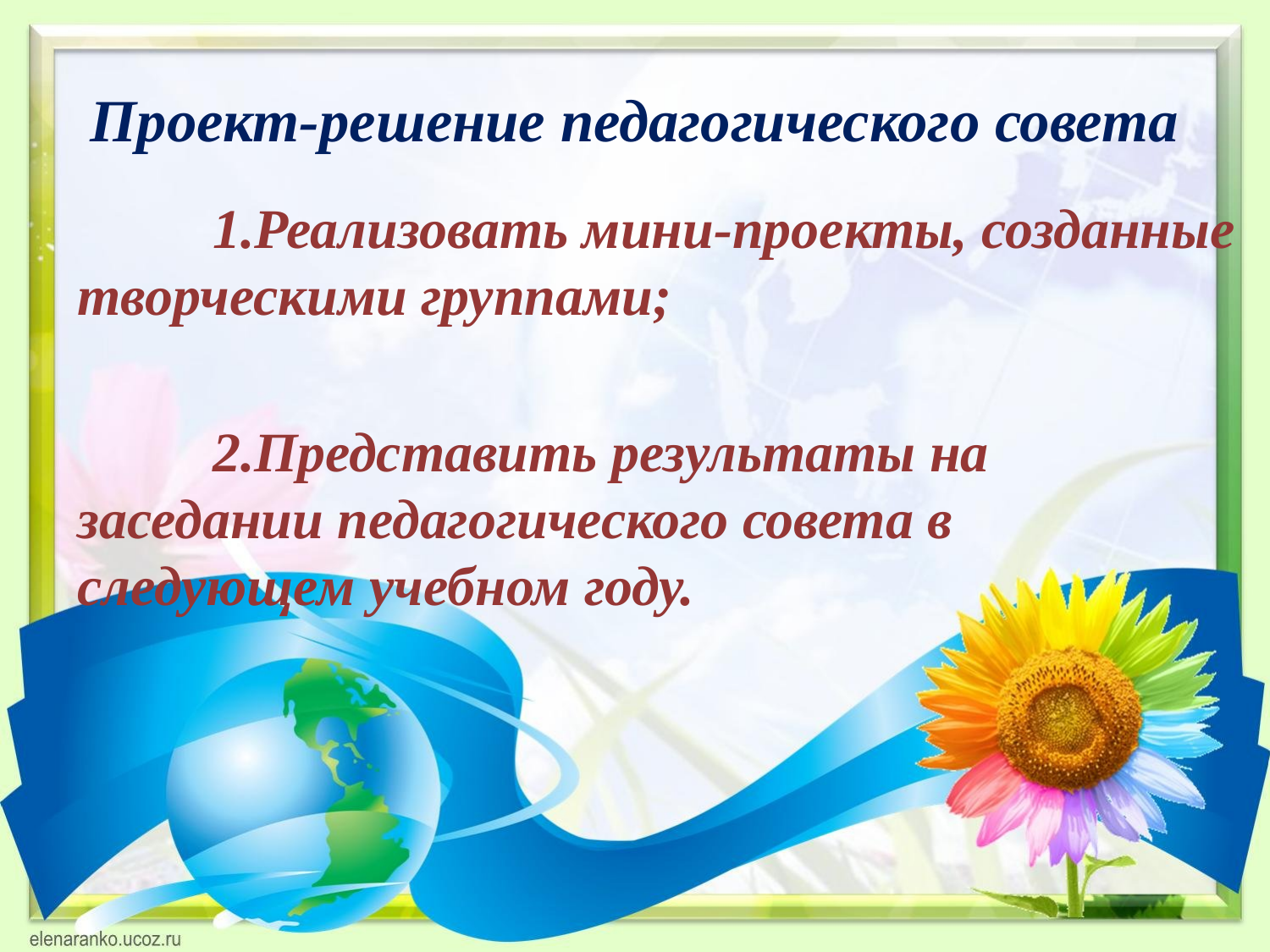

# Проект-решение педагогического совета
Реализовать мини-проекты, созданные творческими группами;

Представить результаты на заседании педагогического совета в следующем учебном году.